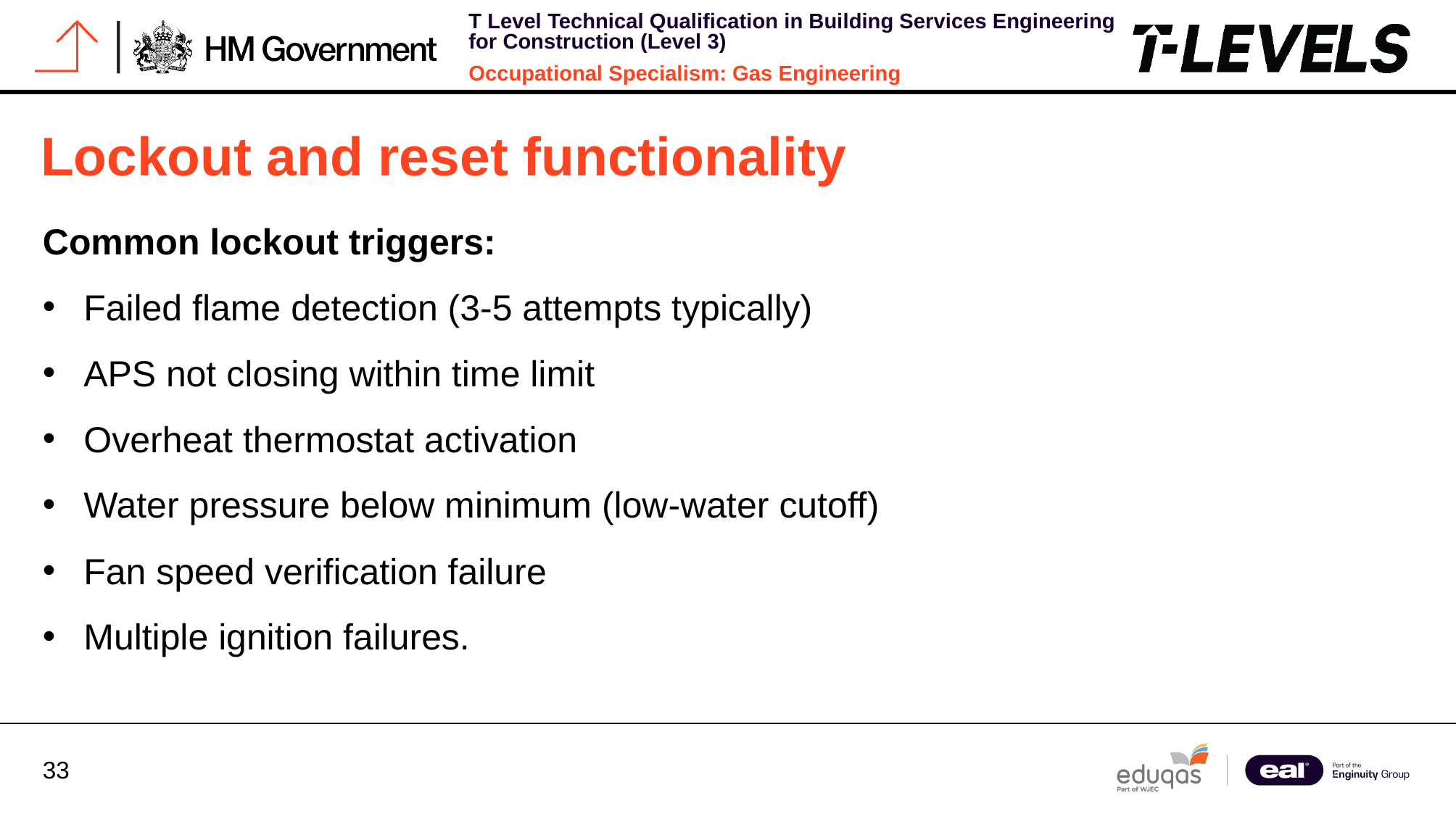

# Lockout and reset functionality
Common lockout triggers:
Failed flame detection (3-5 attempts typically)
APS not closing within time limit
Overheat thermostat activation
Water pressure below minimum (low-water cutoff)
Fan speed verification failure
Multiple ignition failures.